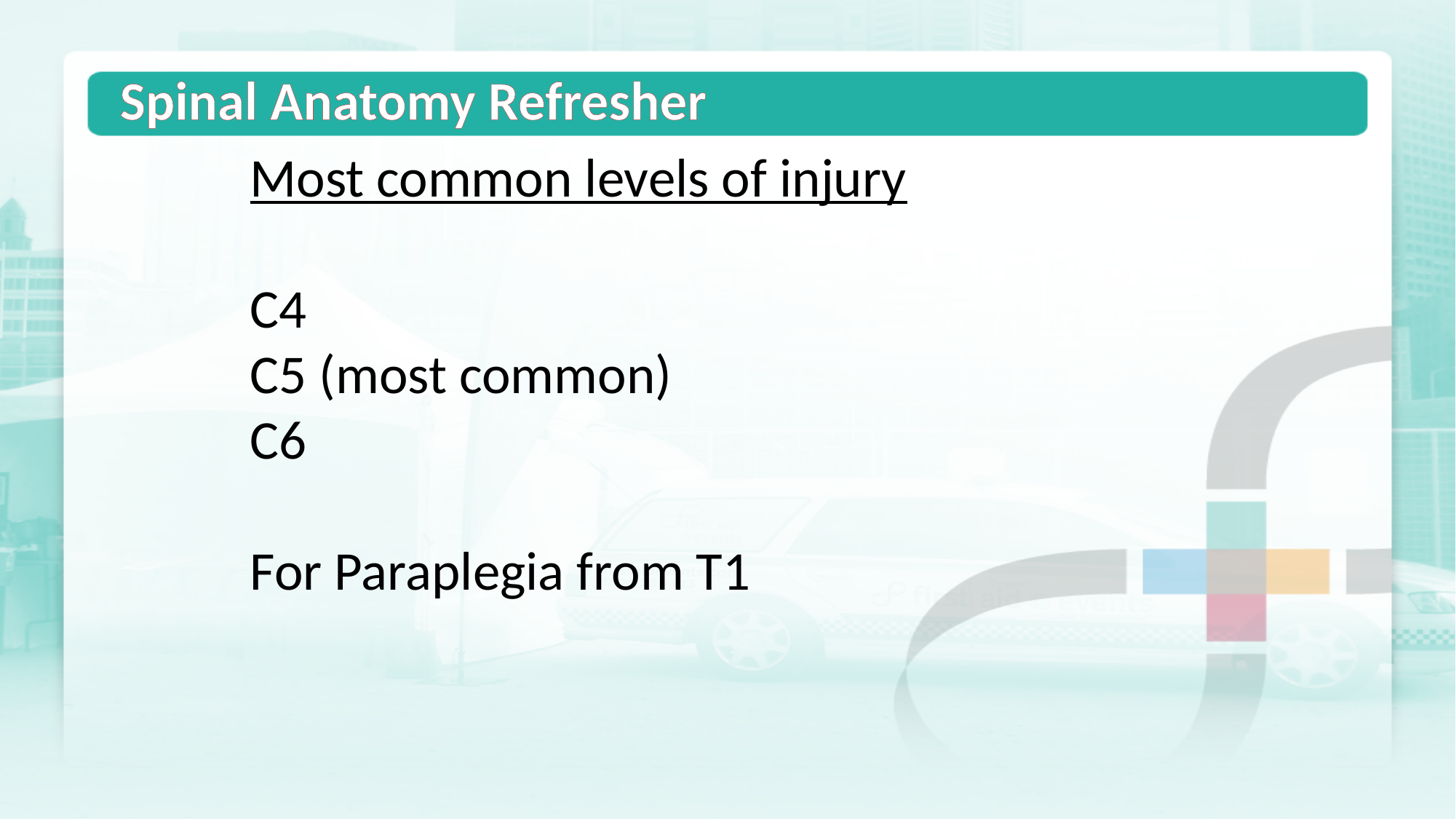

Spinal Anatomy Refresher
Most common levels of injury

C4
C5 (most common)
C6

For Paraplegia from T1